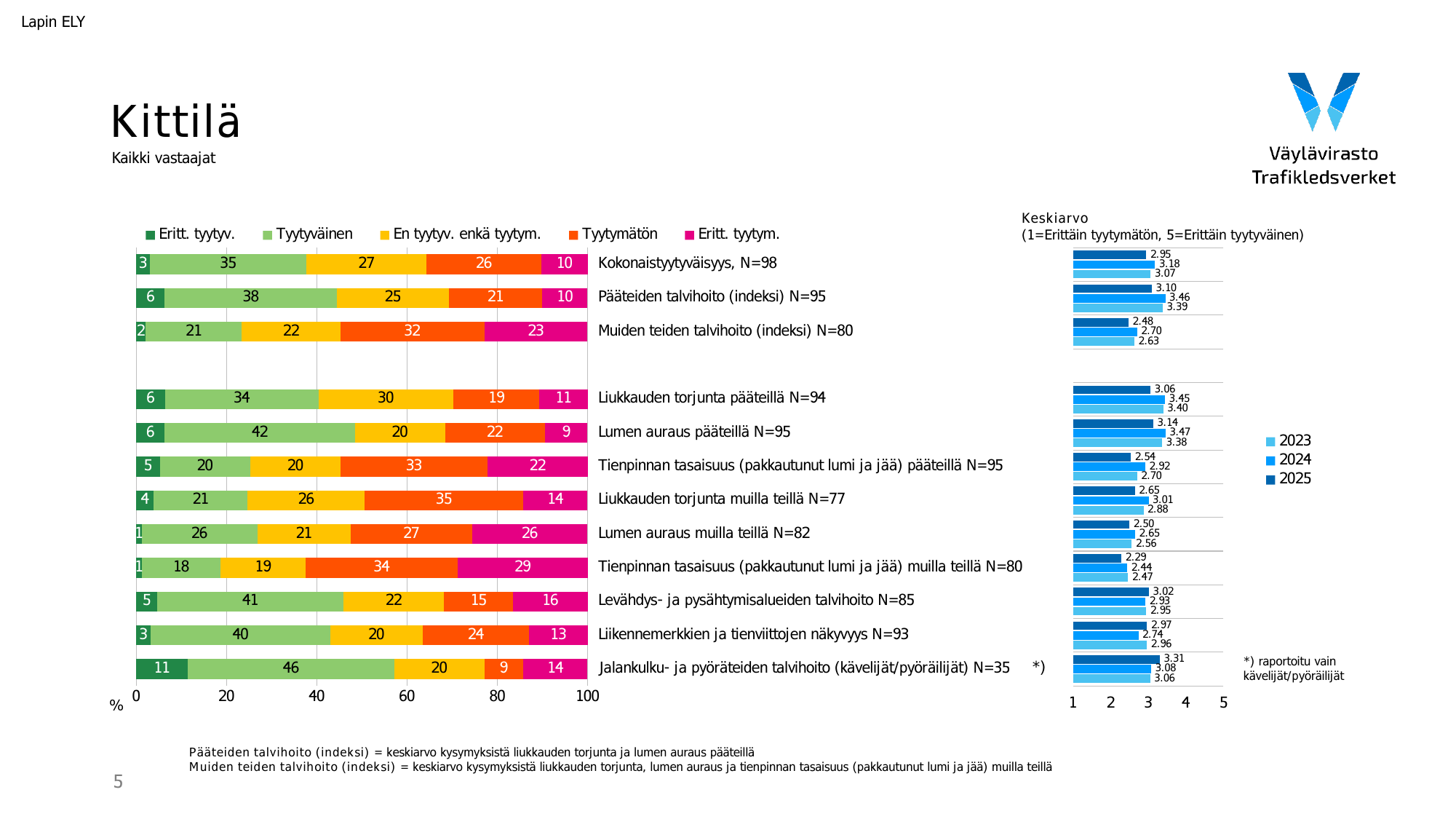

Lapin ELY
# Kittilä
Kaikki vastaajat
Keskiarvo
(1=Erittäin tyytymätön, 5=Erittäin tyytyväinen)

### Chart

| Category | Eritt. tyytyv. | Tyytyväinen | En tyytyv. enkä tyytym. | Tyytymätön | Eritt. tyytym. |
|---|---|---|---|---|---|
| Kokonaistyytyväisyys, N=98 | 3.061224 | 34.693878 | 26.530612 | 25.510204 | 10.204082 |
| Pääteiden talvihoito (indeksi) N=95 | 6.349384 | 38.073908 | 24.893617 | 20.6270995 | 10.055991 |
| Muiden teiden talvihoito (indeksi) N=80 | 2.1218719999999998 | 21.296325666666664 | 21.818577666666666 | 31.881401 | 22.881823333333333 |
|  | None | None | None | None | None |
| Liukkauden torjunta pääteillä N=94 | 6.382979 | 34.042553 | 29.787234 | 19.148936 | 10.638298 |
| Lumen auraus pääteillä N=95 | 6.315789 | 42.105263 | 20.0 | 22.105263 | 9.473684 |
| Tienpinnan tasaisuus (pakkautunut lumi ja jää) pääteillä N=95 | 5.263158 | 20.0 | 20.0 | 32.631579 | 22.105263 |
| Liukkauden torjunta muilla teillä N=77 | 3.896104 | 20.779221 | 25.974026 | 35.064935 | 14.285714 |
| Lumen auraus muilla teillä N=82 | 1.219512 | 25.609756 | 20.731707 | 26.829268 | 25.609756 |
| Tienpinnan tasaisuus (pakkautunut lumi ja jää) muilla teillä N=80 | 1.25 | 17.5 | 18.75 | 33.75 | 28.75 |
| Levähdys- ja pysähtymisalueiden talvihoito N=85 | 4.705882 | 41.176471 | 22.352941 | 15.294118 | 16.470588 |
| Liikennemerkkien ja tienviittojen näkyvyys N=93 | 3.225806 | 39.784946 | 20.430108 | 23.655914 | 12.903226 |
| Jalankulku- ja pyöräteiden talvihoito (kävelijät/pyöräilijät) N=35 | 11.428571 | 45.714286 | 20.0 | 8.571429 | 14.285714 |

### Chart

| Category | 2025 | 2024 | 2023 |
|---|---|---|---|
*) raportoitu vain
kävelijät/pyöräilijät
*)
%
Pääteiden talvihoito (indeksi) = keskiarvo kysymyksistä liukkauden torjunta ja lumen auraus pääteillä
Muiden teiden talvihoito (indeksi) = keskiarvo kysymyksistä liukkauden torjunta, lumen auraus ja tienpinnan tasaisuus (pakkautunut lumi ja jää) muilla teillä

5